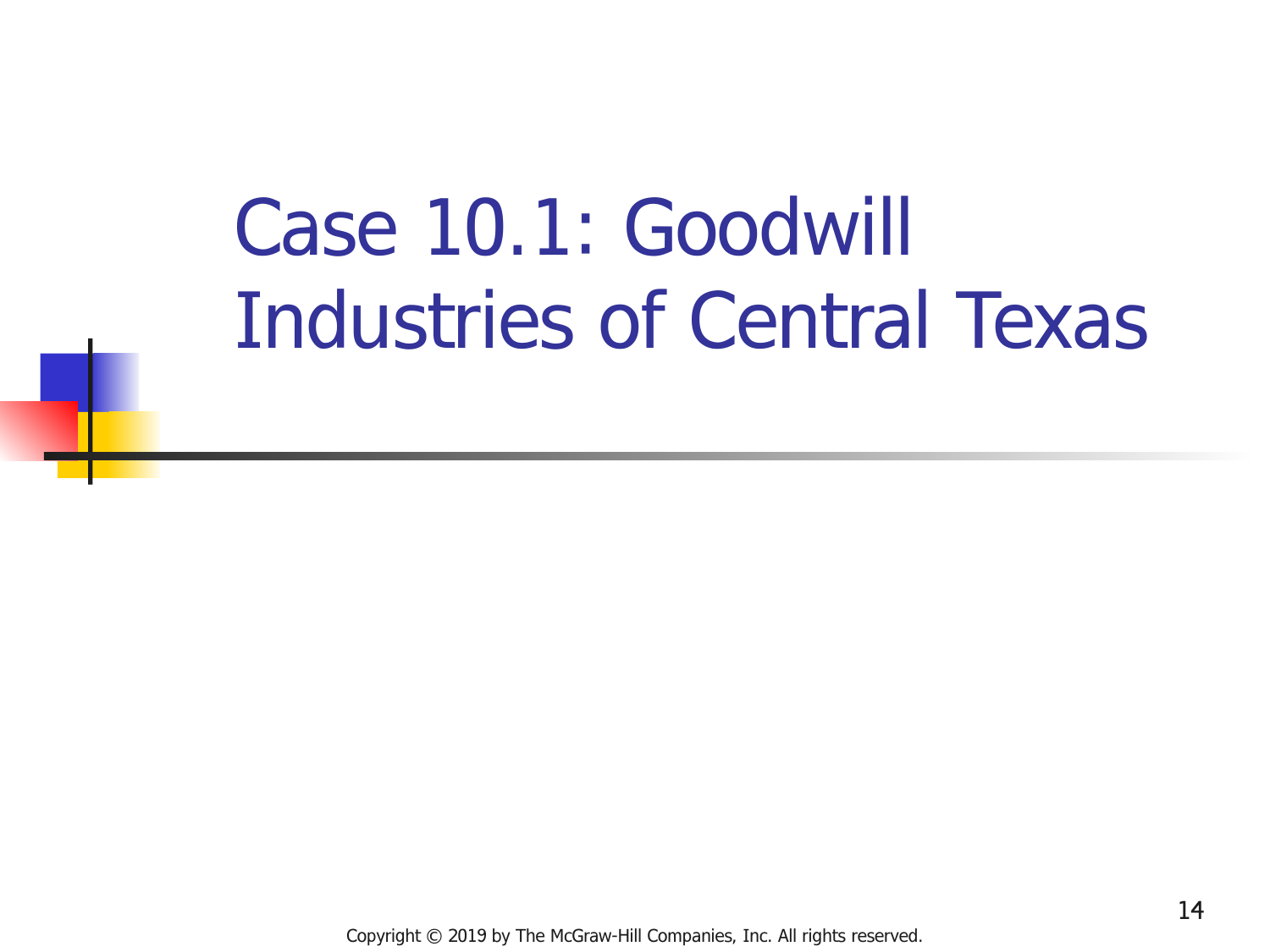

# Case 10.1: Goodwill Industries of Central Texas
14
Copyright © 2019 by The McGraw-Hill Companies, Inc. All rights reserved.